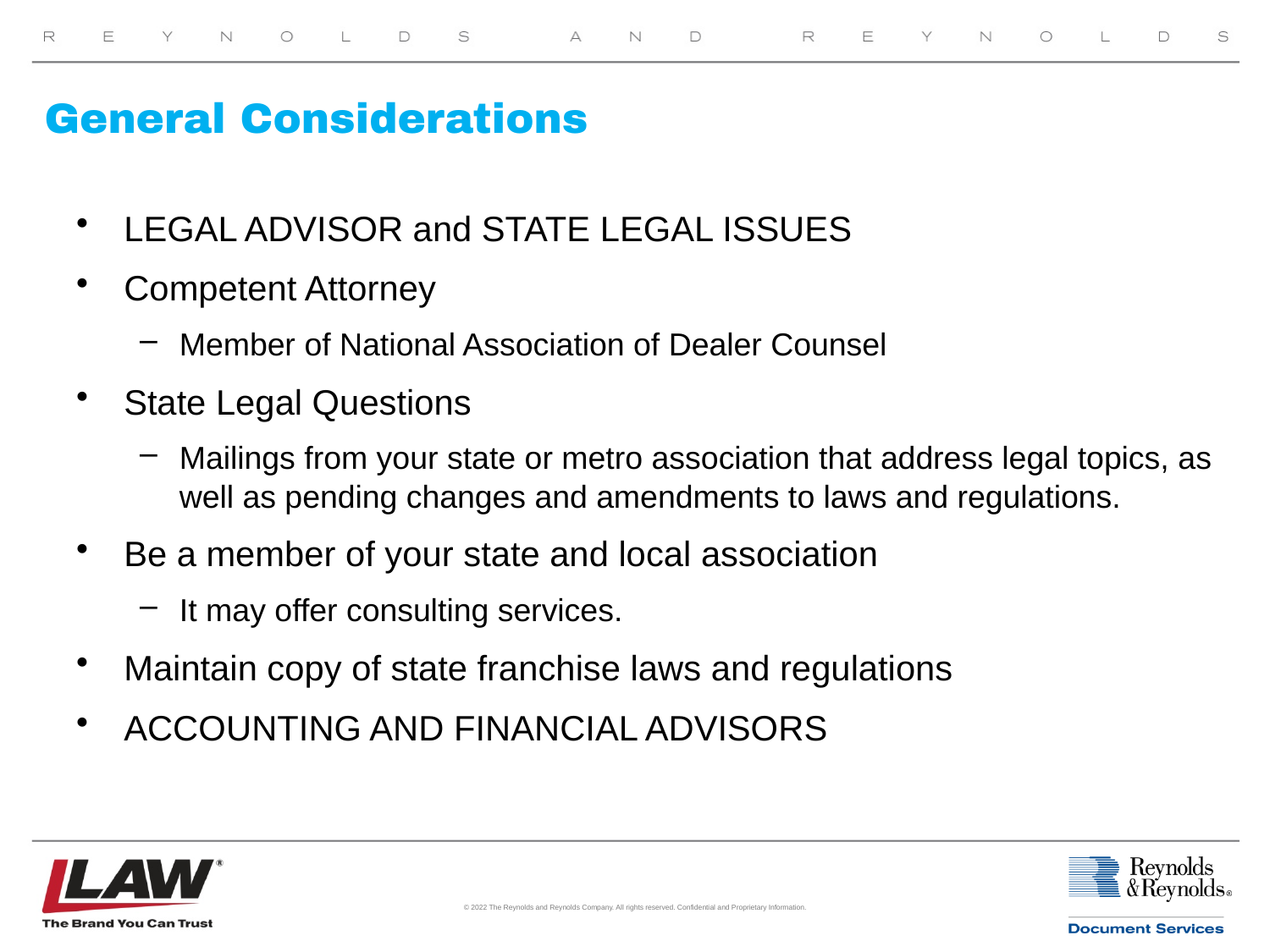

# General Considerations

LEGAL ADVISOR and STATE LEGAL ISSUES
Competent Attorney
Member of National Association of Dealer Counsel
State Legal Questions
Mailings from your state or metro association that address legal topics, as well as pending changes and amendments to laws and regulations.
Be a member of your state and local association
It may offer consulting services.
Maintain copy of state franchise laws and regulations
ACCOUNTING AND FINANCIAL ADVISORS